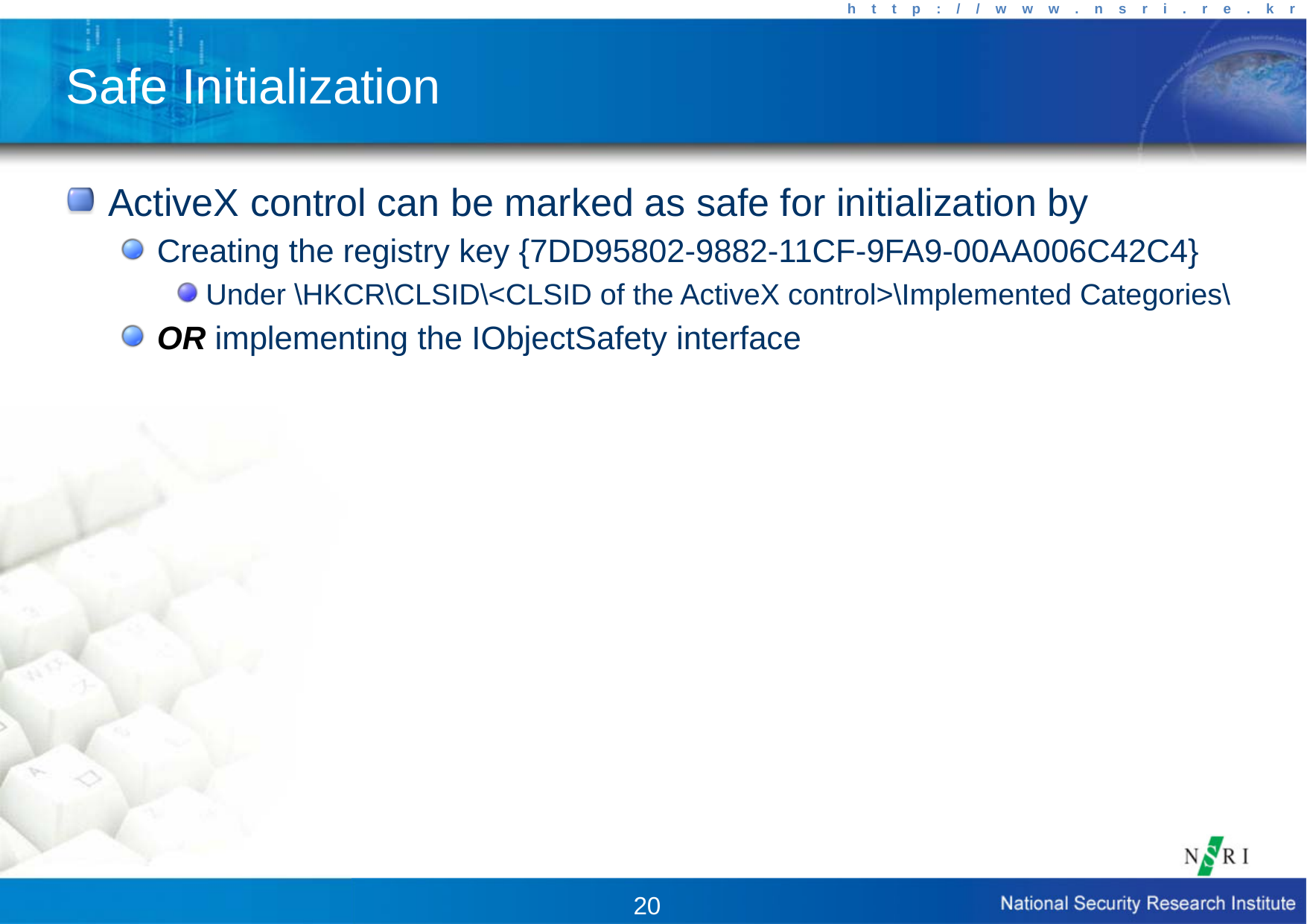

# Safe Initialization
ActiveX control can be marked as safe for initialization by
Creating the registry key {7DD95802-9882-11CF-9FA9-00AA006C42C4}
Under \HKCR\CLSID\<CLSID of the ActiveX control>\Implemented Categories\
OR implementing the IObjectSafety interface

20